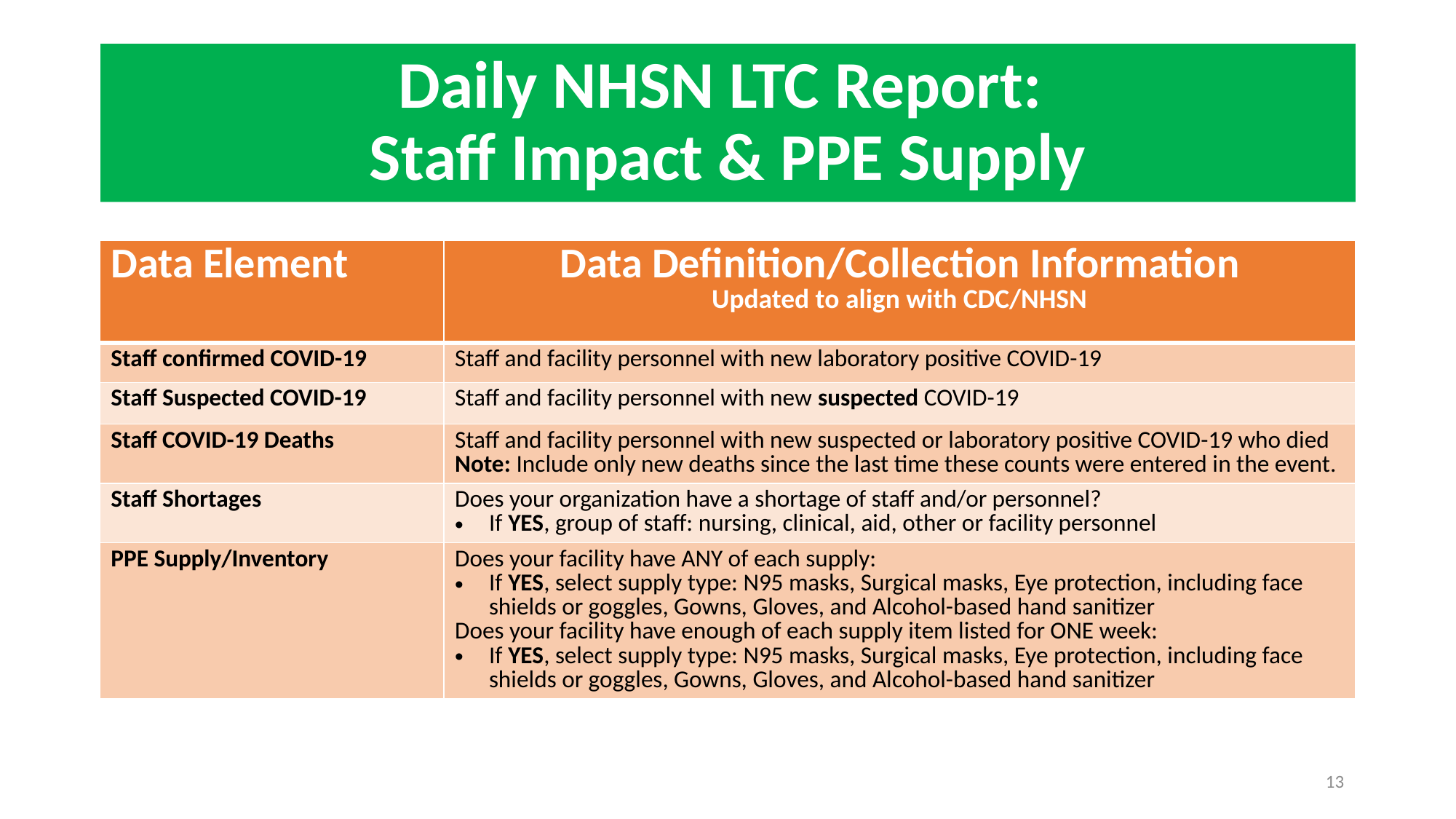

# Daily NHSN LTC Report: Staff Impact & PPE Supply
| Data Element | Data Definition/Collection Information Updated to align with CDC/NHSN |
| --- | --- |
| Staff confirmed COVID-19 | Staff and facility personnel with new laboratory positive COVID-19 |
| Staff Suspected COVID-19 | Staff and facility personnel with new suspected COVID-19 |
| Staff COVID-19 Deaths | Staff and facility personnel with new suspected or laboratory positive COVID-19 who died Note: Include only new deaths since the last time these counts were entered in the event. |
| Staff Shortages | Does your organization have a shortage of staff and/or personnel? If YES, group of staff: nursing, clinical, aid, other or facility personnel |
| PPE Supply/Inventory | Does your facility have ANY of each supply: If YES, select supply type: N95 masks, Surgical masks, Eye protection, including face shields or goggles, Gowns, Gloves, and Alcohol-based hand sanitizer Does your facility have enough of each supply item listed for ONE week: If YES, select supply type: N95 masks, Surgical masks, Eye protection, including face shields or goggles, Gowns, Gloves, and Alcohol-based hand sanitizer |
13